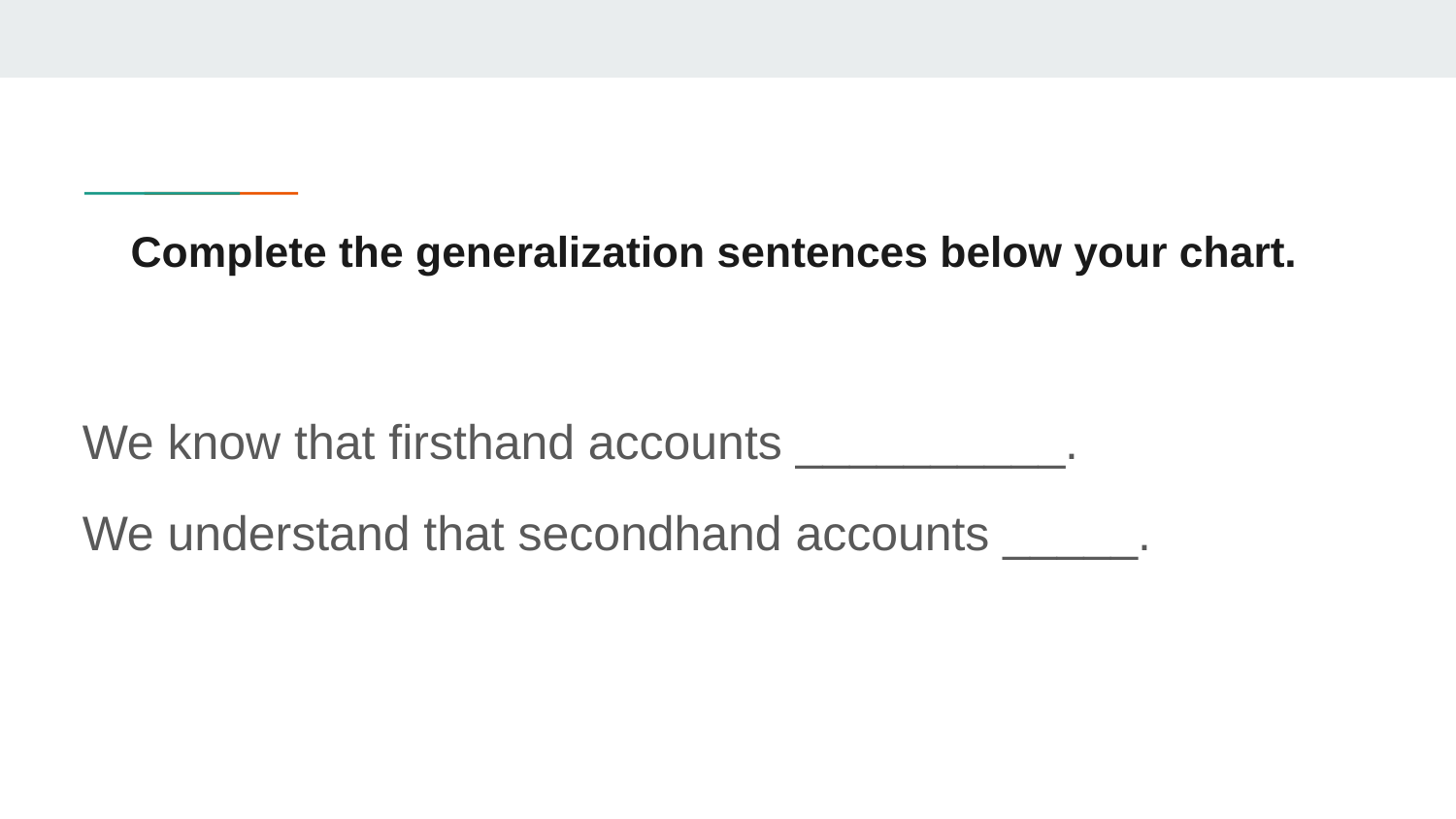

# Complete the generalization sentences below your chart.
We know that firsthand accounts __________.
We understand that secondhand accounts _____.